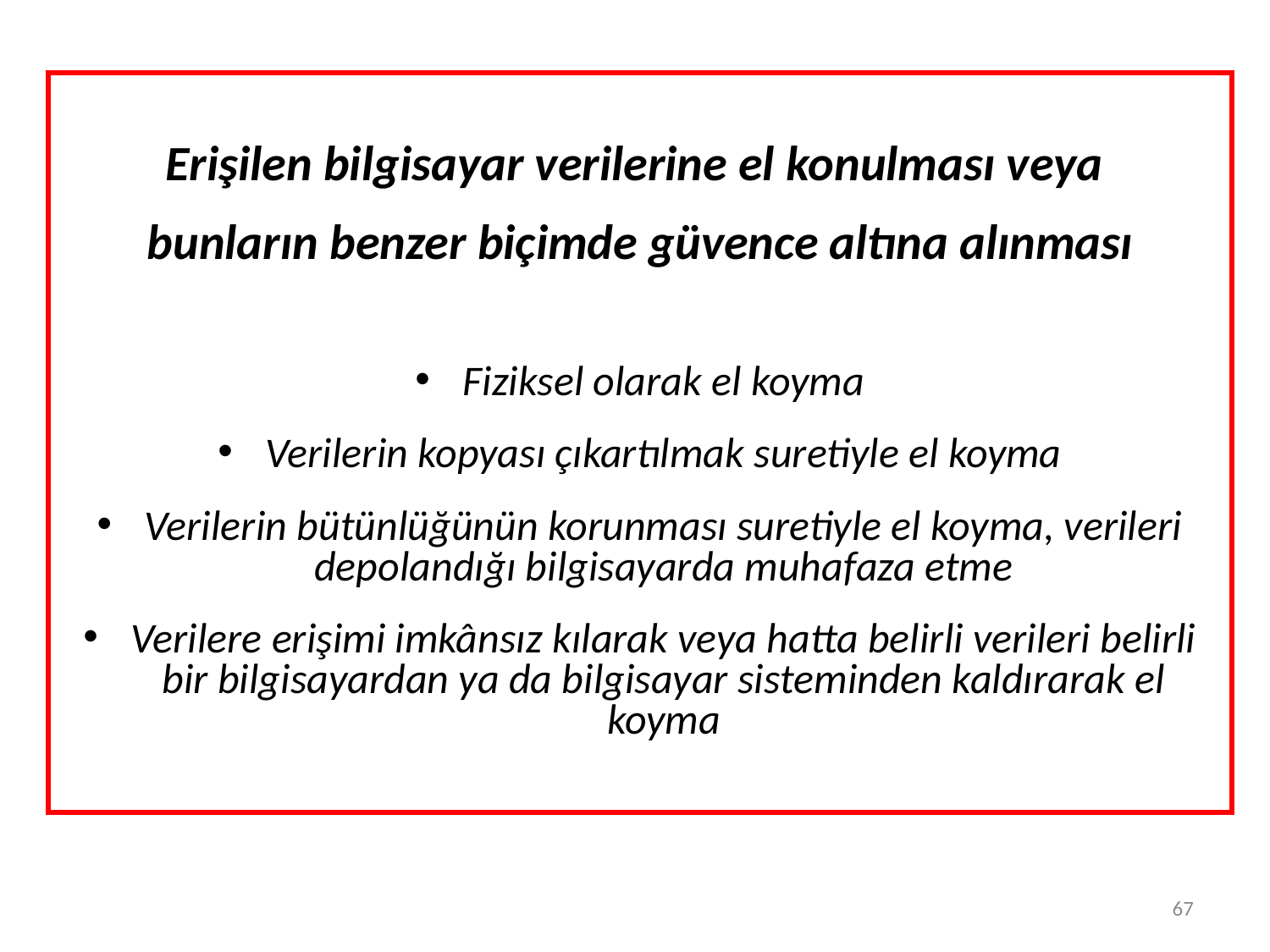

Erişilen bilgisayar verilerine el konulması veya
bunların benzer biçimde güvence altına alınması

Fiziksel olarak el koyma
Verilerin kopyası çıkartılmak suretiyle el koyma
Verilerin bütünlüğünün korunması suretiyle el koyma, verileri depolandığı bilgisayarda muhafaza etme
Verilere erişimi imkânsız kılarak veya hatta belirli verileri belirli bir bilgisayardan ya da bilgisayar sisteminden kaldırarak el koyma
67